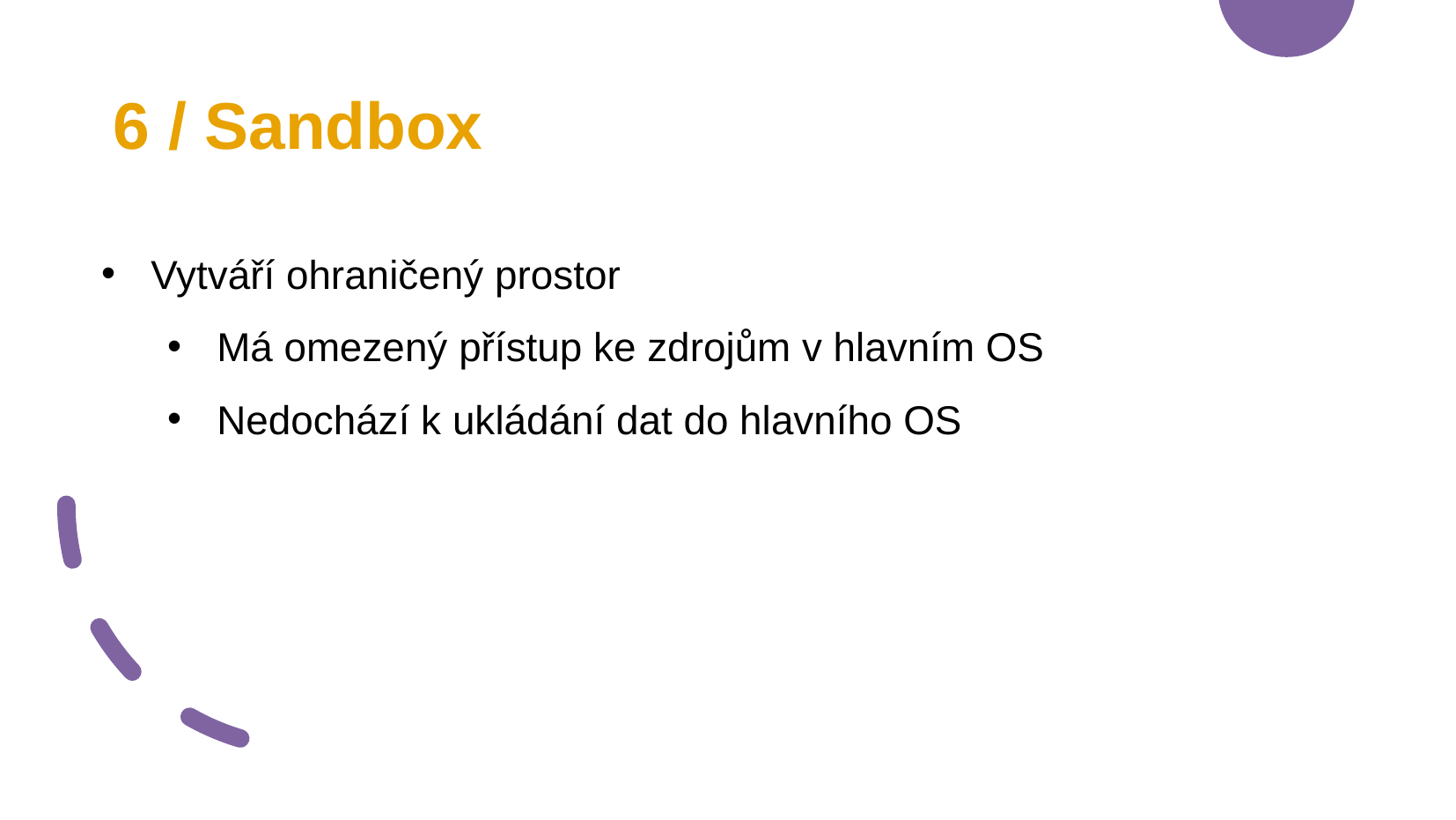

6 / Sandbox
Vytváří ohraničený prostor
Má omezený přístup ke zdrojům v hlavním OS
Nedochází k ukládání dat do hlavního OS